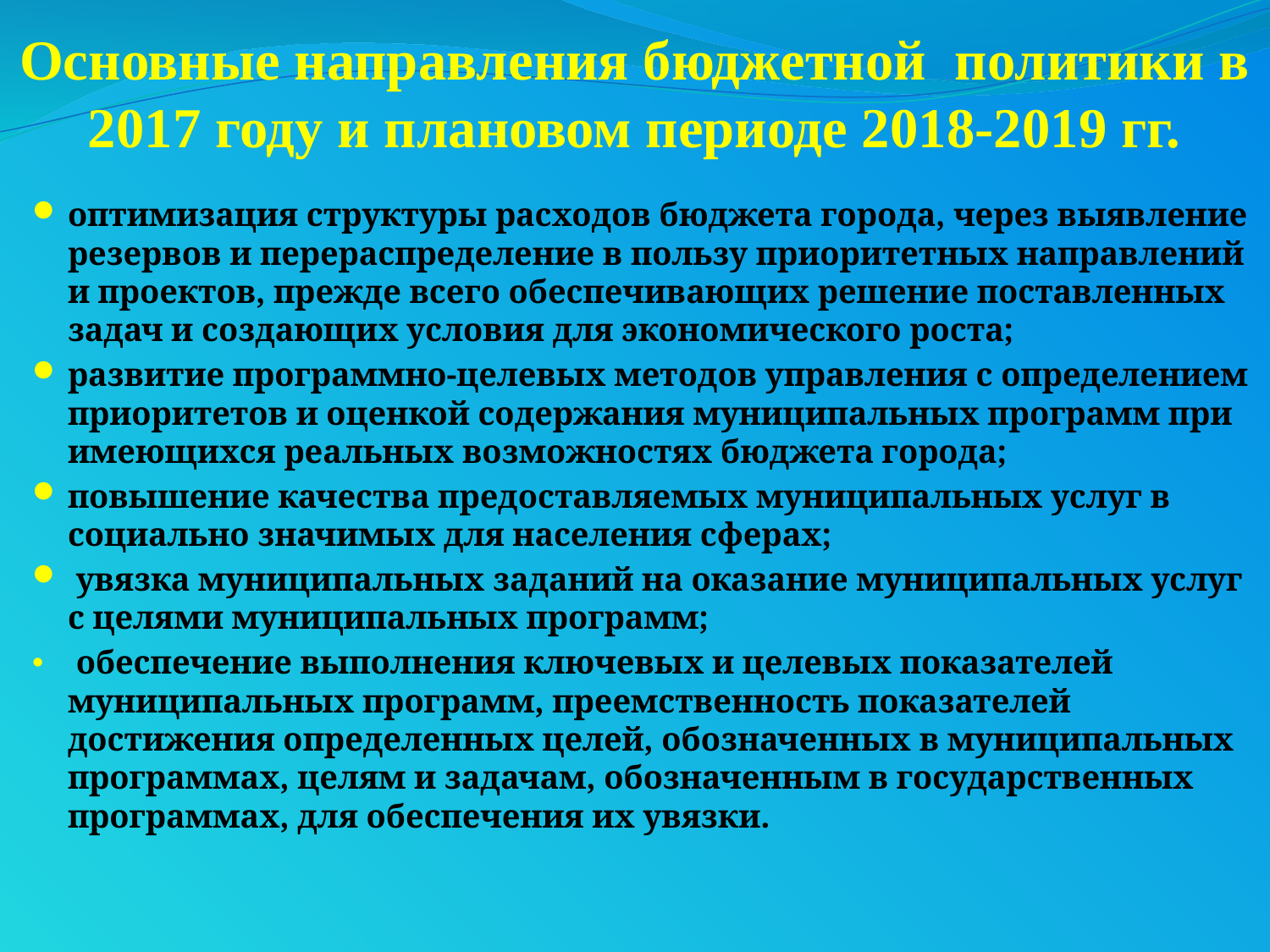

# Основные направления бюджетной  политики в 2017 году и плановом периоде 2018-2019 гг.
оптимизация структуры расходов бюджета города, через выявление резервов и перераспределение в пользу приоритетных направлений и проектов, прежде всего обеспечивающих решение поставленных задач и создающих условия для экономического роста;
развитие программно-целевых методов управления с определением приоритетов и оценкой содержания муниципальных программ при имеющихся реальных возможностях бюджета города;
повышение качества предоставляемых муниципальных услуг в социально значимых для населения сферах;
 увязка муниципальных заданий на оказание муниципальных услуг с целями муниципальных программ;
 обеспечение выполнения ключевых и целевых показателей муниципальных программ, преемственность показателей достижения определенных целей, обозначенных в муниципальных программах, целям и задачам, обозначенным в государственных программах, для обеспечения их увязки.